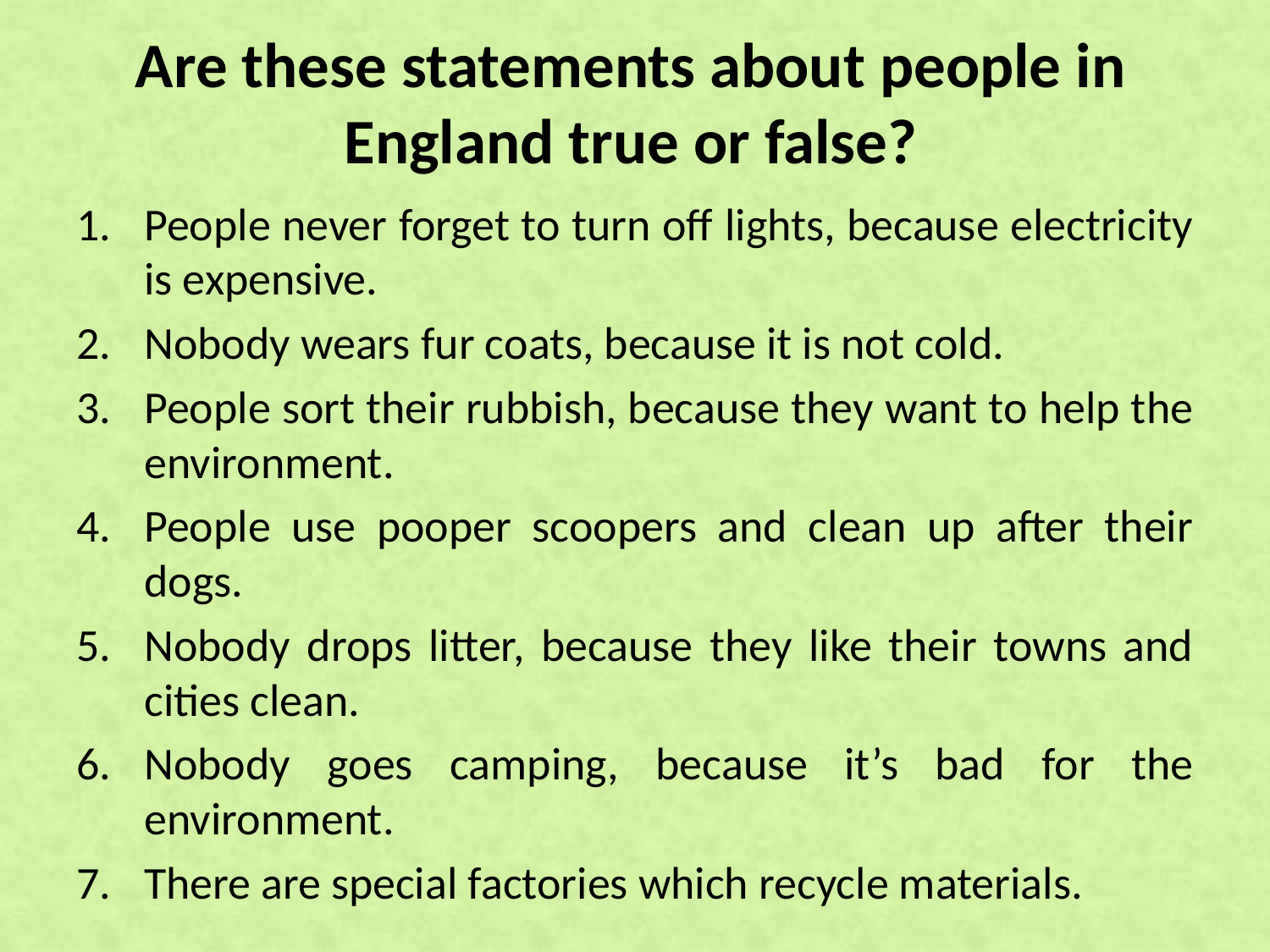

# Are these statements about people in England true or false?
People never forget to turn off lights, because electricity is expensive.
Nobody wears fur coats, because it is not cold.
People sort their rubbish, because they want to help the environment.
People use pooper scoopers and clean up after their dogs.
Nobody drops litter, because they like their towns and cities clean.
Nobody goes camping, because it’s bad for the environment.
There are special factories which recycle materials.